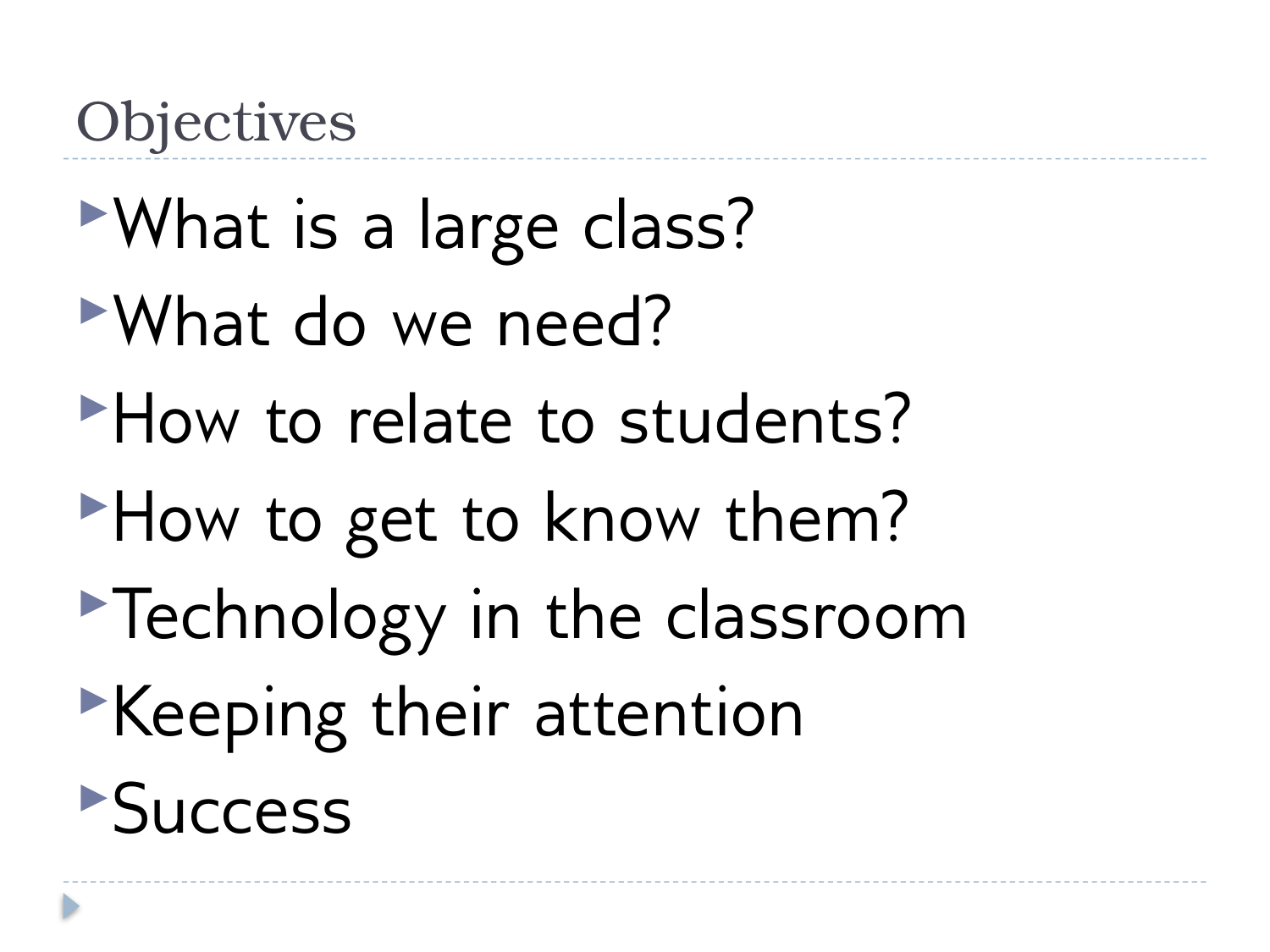

# Objectives
What is a large class?
What do we need?
How to relate to students?
How to get to know them?
Technology in the classroom
Keeping their attention
Success